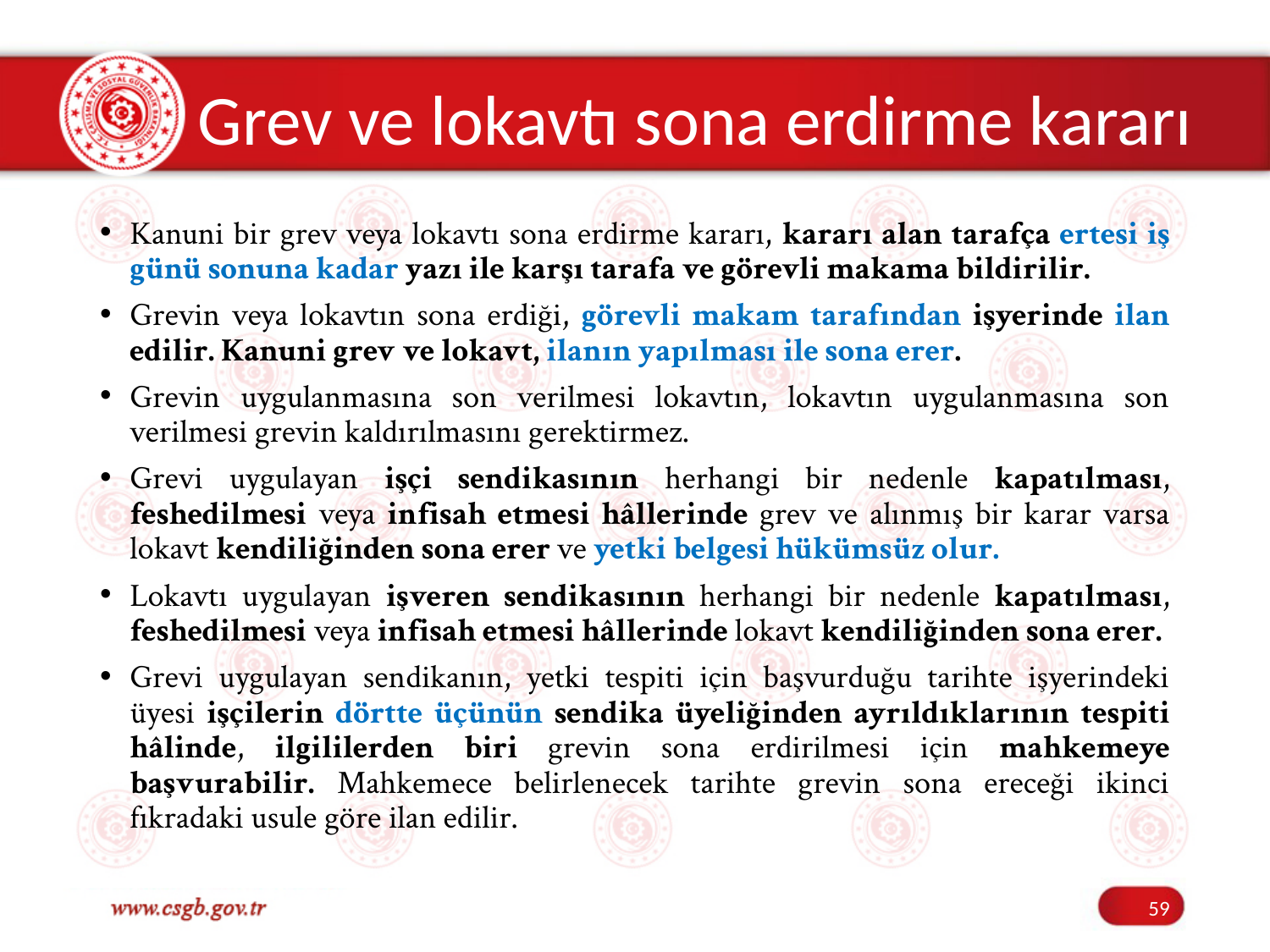

# Grev ve lokavtı sona erdirme kararı
Kanuni bir grev veya lokavtı sona erdirme kararı, kararı alan tarafça ertesi iş günü sonuna kadar yazı ile karşı tarafa ve görevli makama bildirilir.
Grevin veya lokavtın sona erdiği, görevli makam tarafından işyerinde ilan edilir. Kanuni grev ve lokavt, ilanın yapılması ile sona erer.
Grevin uygulanmasına son verilmesi lokavtın, lokavtın uygulanmasına son verilmesi grevin kaldırılmasını gerektirmez.
Grevi uygulayan işçi sendikasının herhangi bir nedenle kapatılması, feshedilmesi veya infisah etmesi hâllerinde grev ve alınmış bir karar varsa lokavt kendiliğinden sona erer ve yetki belgesi hükümsüz olur.
Lokavtı uygulayan işveren sendikasının herhangi bir nedenle kapatılması, feshedilmesi veya infisah etmesi hâllerinde lokavt kendiliğinden sona erer.
Grevi uygulayan sendikanın, yetki tespiti için başvurduğu tarihte işyerindeki üyesi işçilerin dörtte üçünün sendika üyeliğinden ayrıldıklarının tespiti hâlinde, ilgililerden biri grevin sona erdirilmesi için mahkemeye başvurabilir. Mahkemece belirlenecek tarihte grevin sona ereceği ikinci fıkradaki usule göre ilan edilir.
59